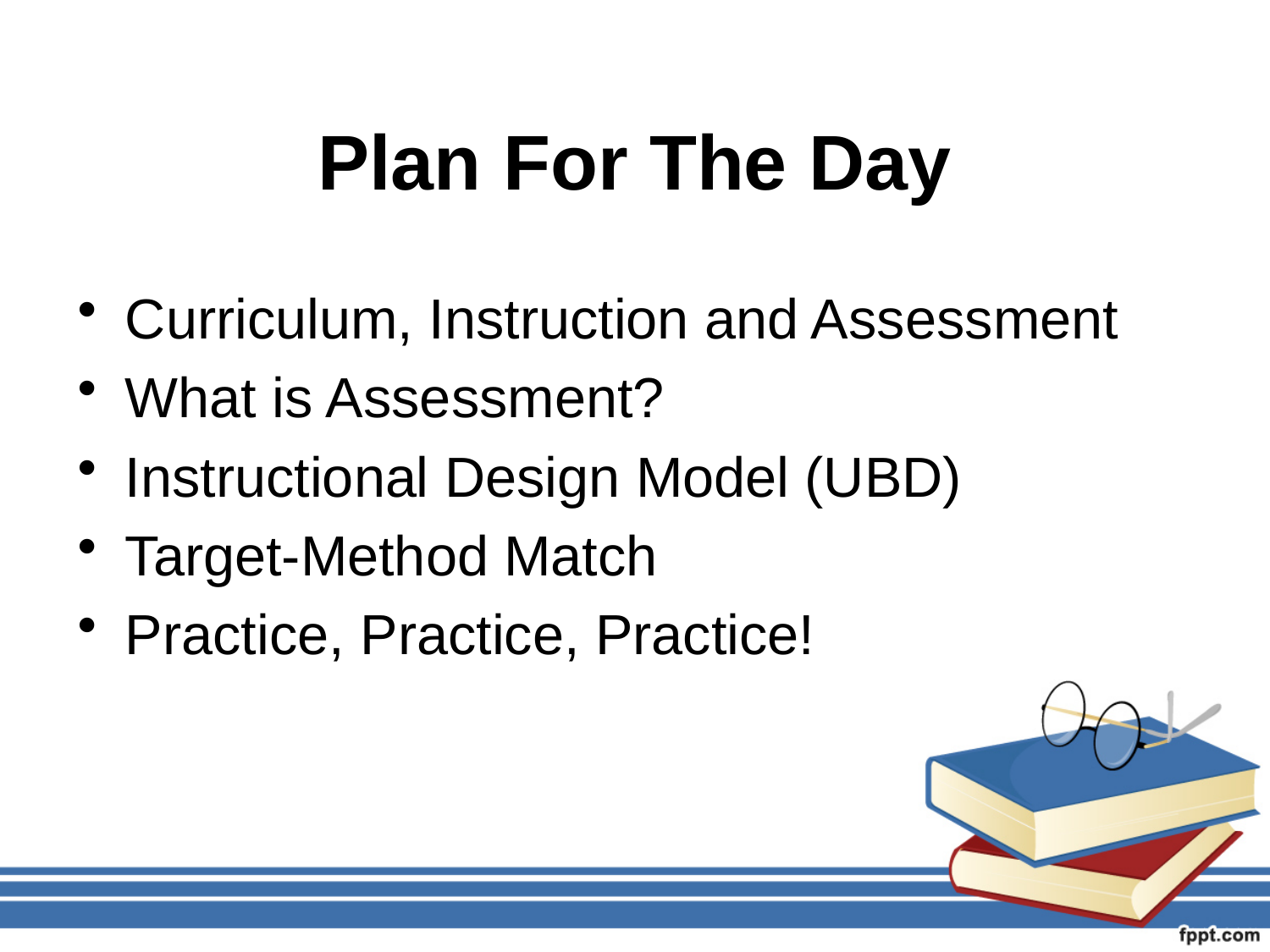

# Plan For The Day
Curriculum, Instruction and Assessment
What is Assessment?
Instructional Design Model (UBD)
Target-Method Match
Practice, Practice, Practice!